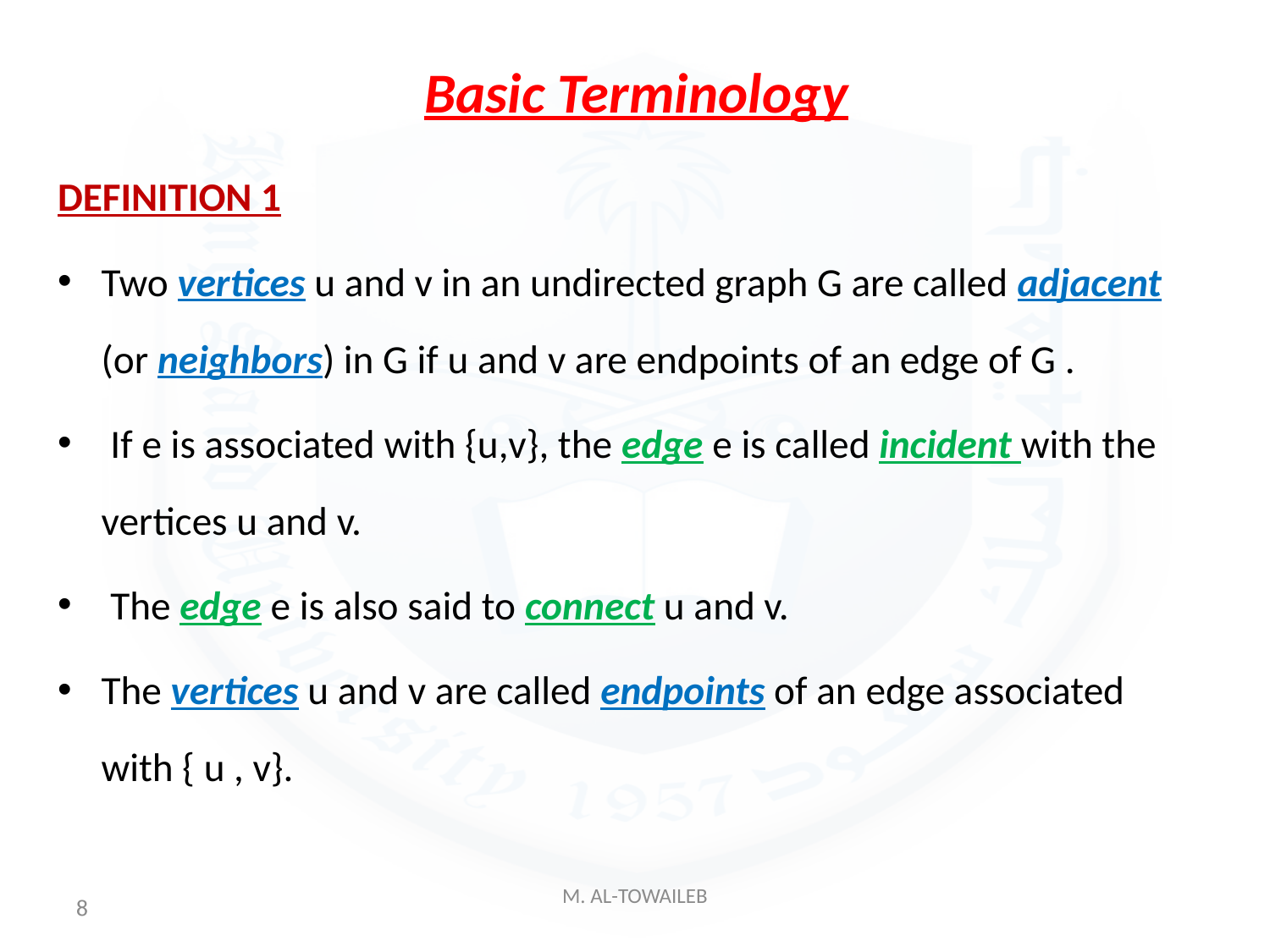

# Basic Terminology
DEFINITION 1
Two vertices u and v in an undirected graph G are called adjacent (or neighbors) in G if u and v are endpoints of an edge of G .
 If e is associated with {u,v}, the edge e is called incident with the vertices u and v.
 The edge e is also said to connect u and v.
The vertices u and v are called endpoints of an edge associated with { u , v}.
8
M. AL-TOWAILEB